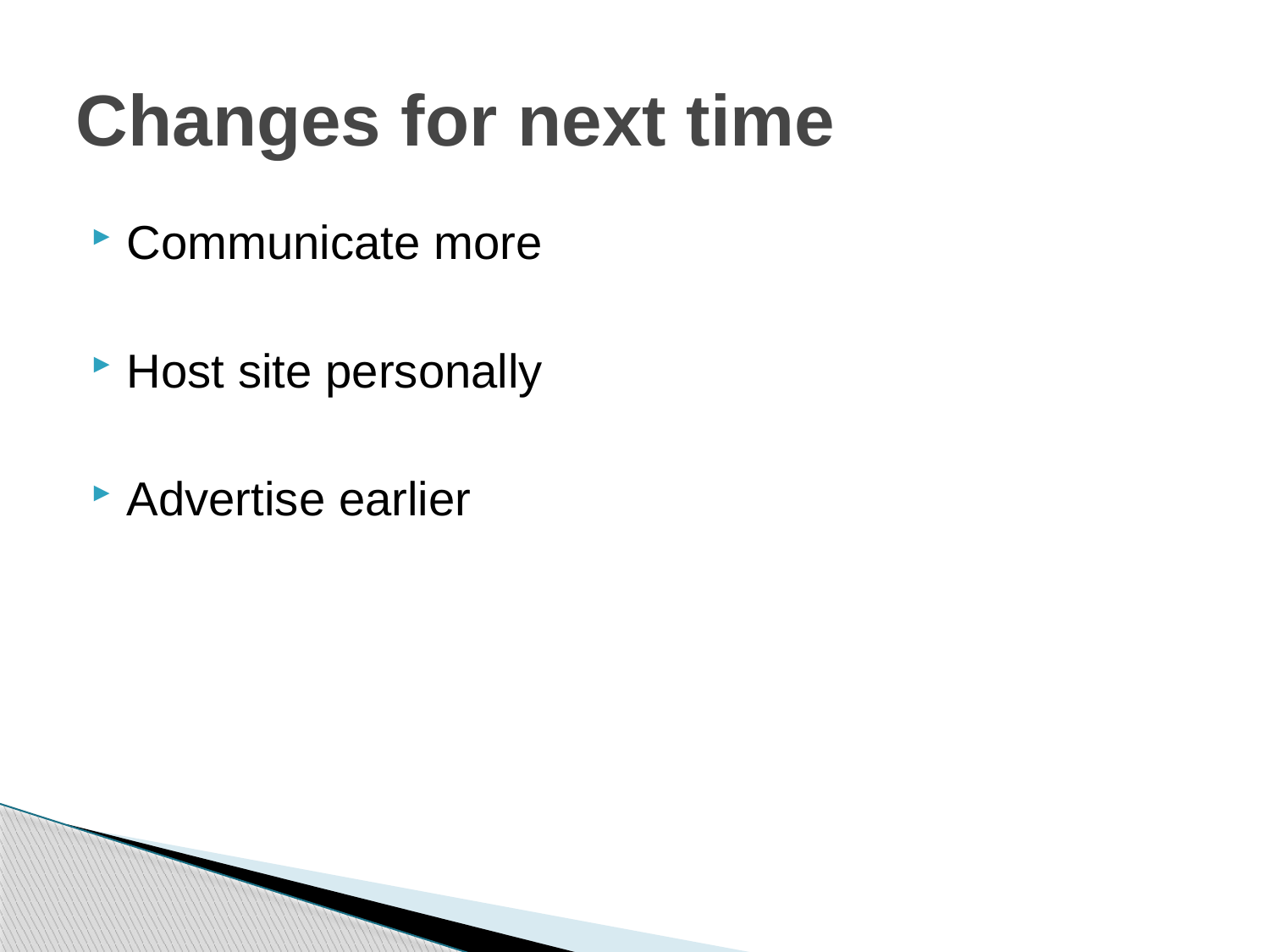

# Changes for next time
Communicate more

Host site personally

Advertise earlier